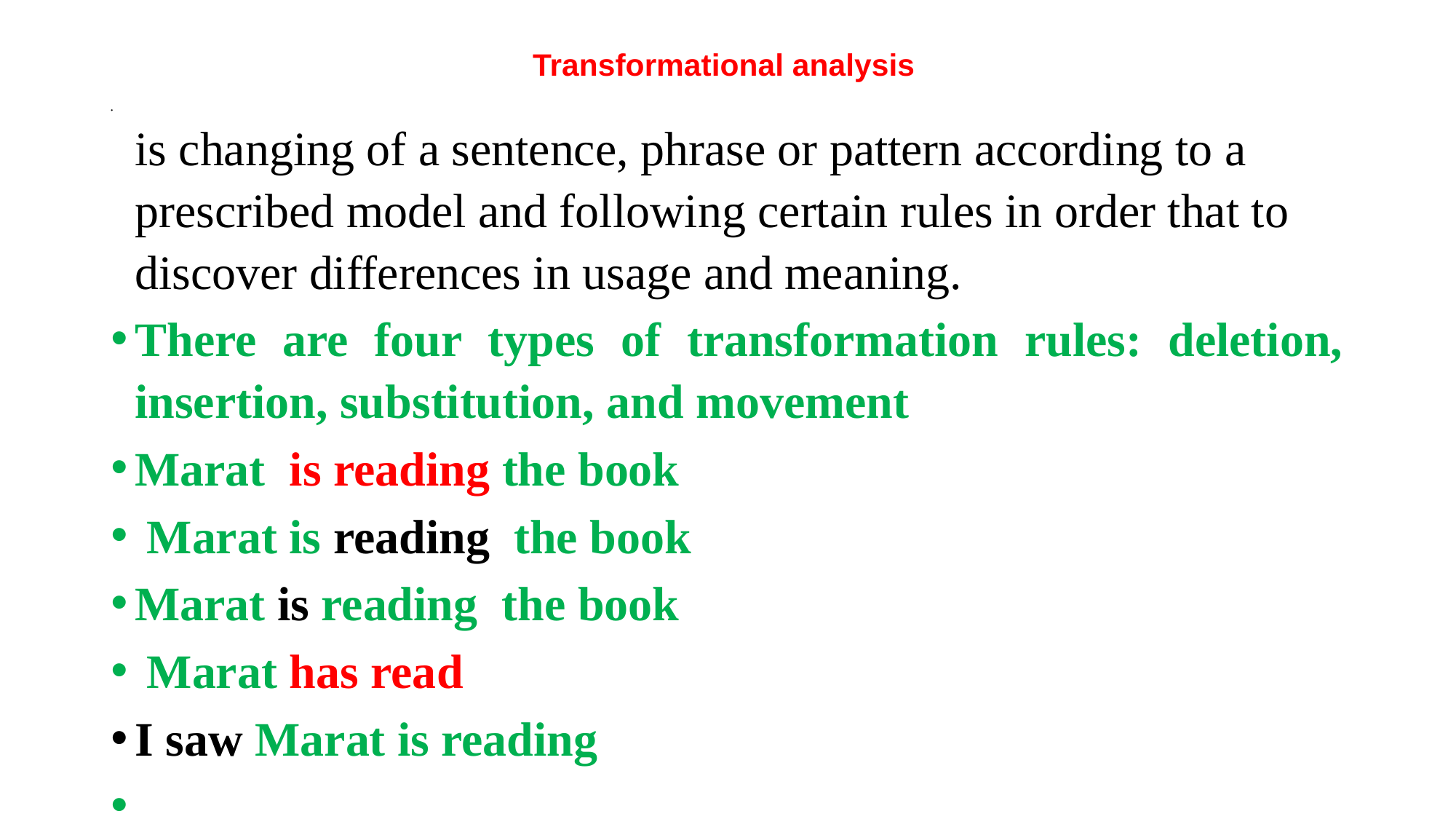

# Transformational analysis
is changing of a sentence, phrase or pattern according to a prescribed model and following certain rules in order that to discover differences in usage and meaning.
There are four types of transformation rules: deletion, insertion, substitution, and movement
Marat  is reading the book
 Marat is reading  the book
Marat is reading  the book
 Marat has read
I saw Marat is reading